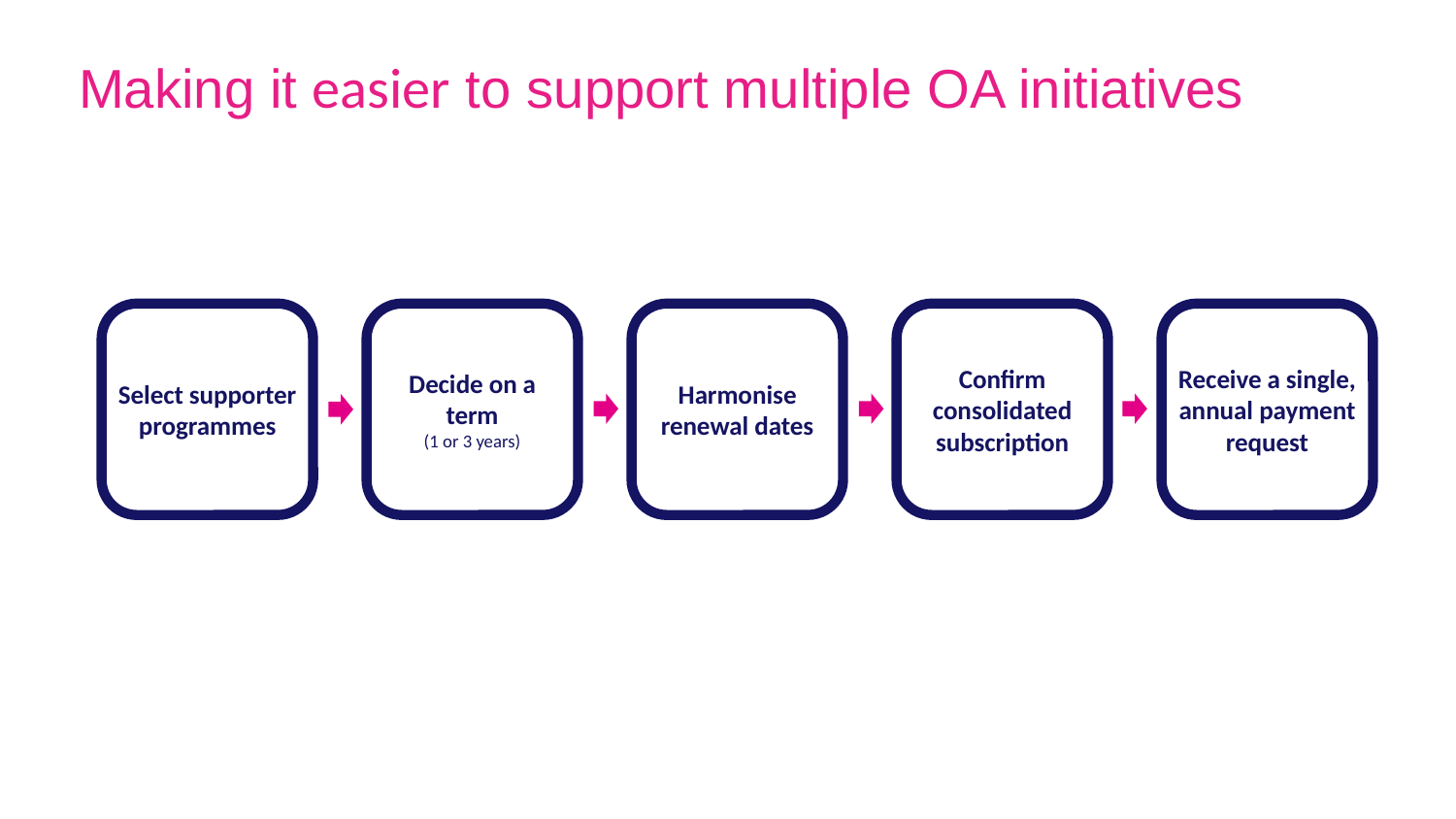

Making it easier to support multiple OA initiatives
Select supporter programmes
Decide on a term
(1 or 3 years)
Harmonise renewal dates
Confirm consolidated subscription
Receive a single, annual payment request